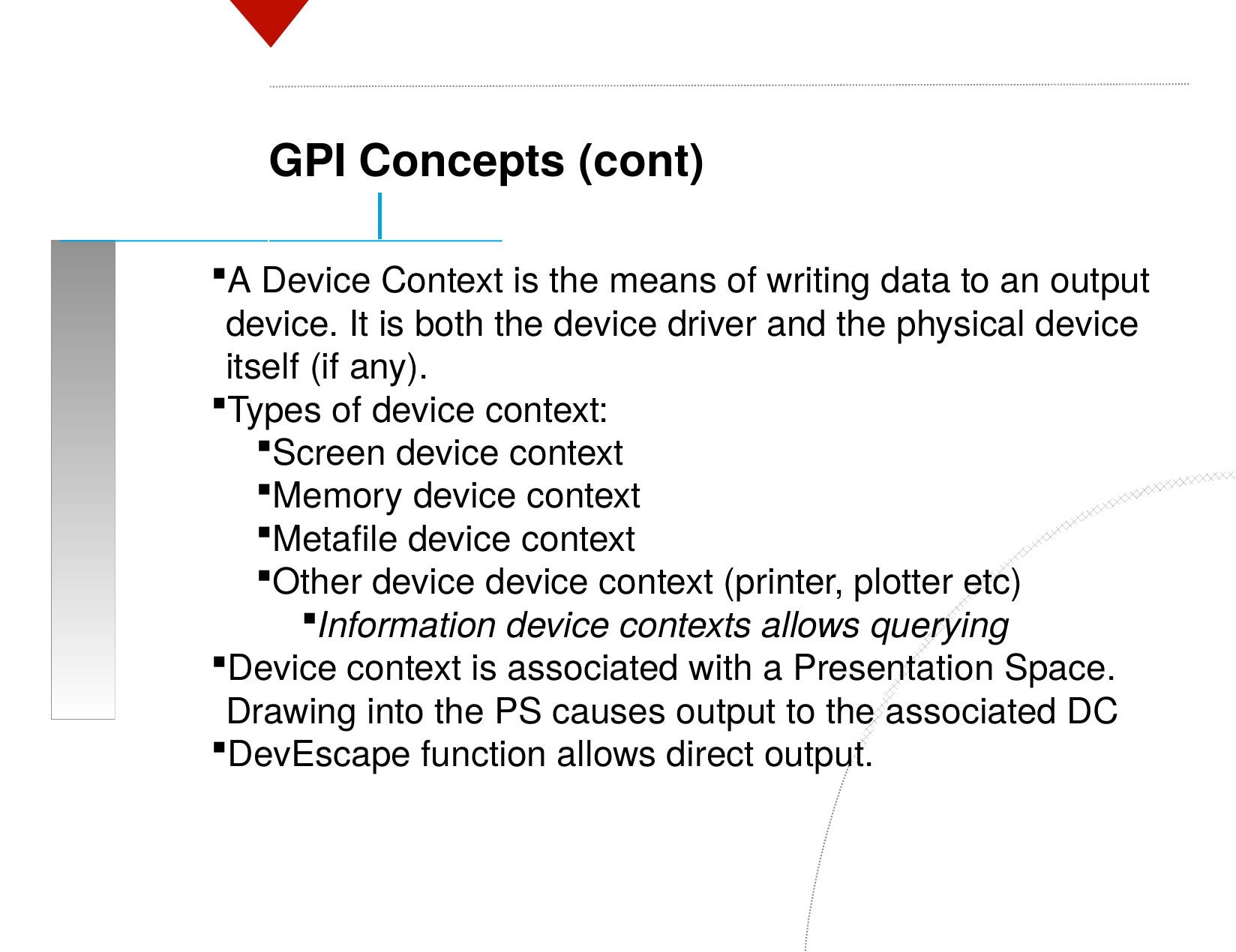

GPI Concepts (cont)
A Device Context is the means of writing data to an output device. It is both the device driver and the physical device itself (if any).
Types of device context:
Screen device context
Memory device context
Metafile device context
Other device device context (printer, plotter etc)
Information device contexts allows querying
Device context is associated with a Presentation Space. Drawing into the PS causes output to the associated DC
DevEscape function allows direct output.